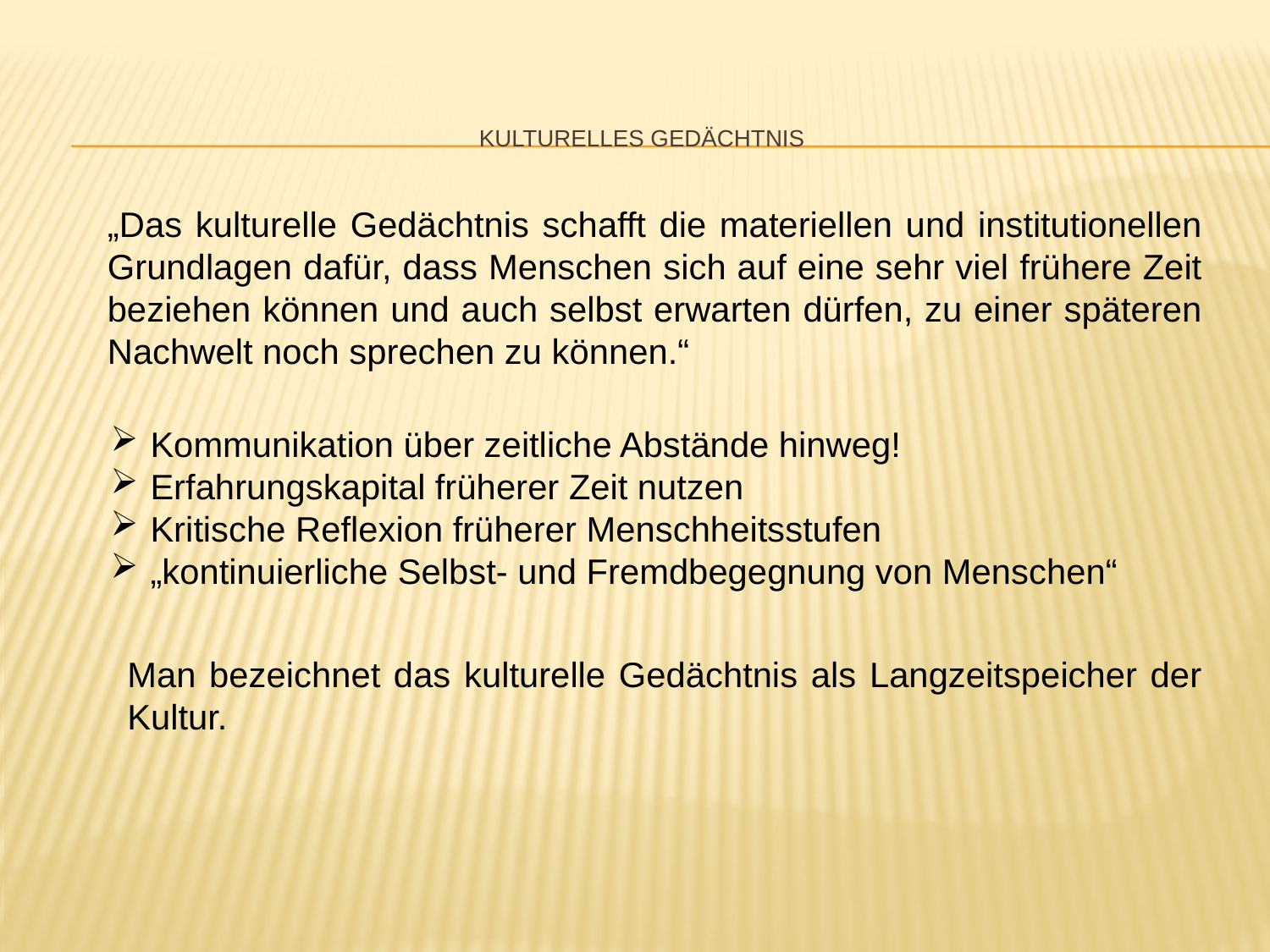

# Kulturelles Gedächtnis
„Das kulturelle Gedächtnis schafft die materiellen und institutionellen Grundlagen dafür, dass Menschen sich auf eine sehr viel frühere Zeit beziehen können und auch selbst erwarten dürfen, zu einer späteren Nachwelt noch sprechen zu können.“
Kommunikation über zeitliche Abstände hinweg!
Erfahrungskapital früherer Zeit nutzen
Kritische Reflexion früherer Menschheitsstufen
„kontinuierliche Selbst- und Fremdbegegnung von Menschen“
Man bezeichnet das kulturelle Gedächtnis als Langzeitspeicher der Kultur.